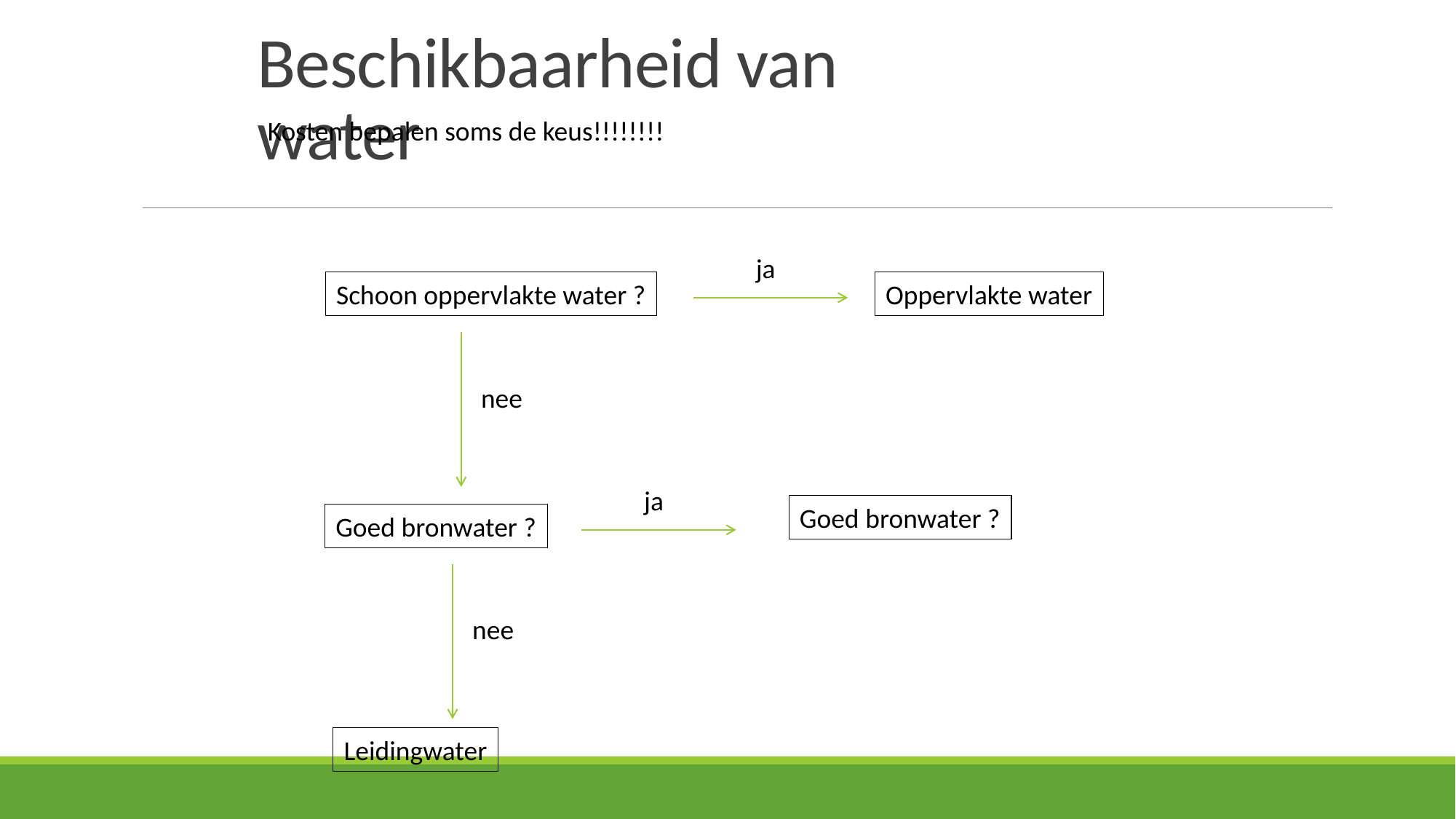

# Beschikbaarheid van water
Kosten bepalen soms de keus!!!!!!!!
ja
Schoon oppervlakte water ?
Oppervlakte water
nee
ja
Goed bronwater ?
Goed bronwater ?
nee
Leidingwater